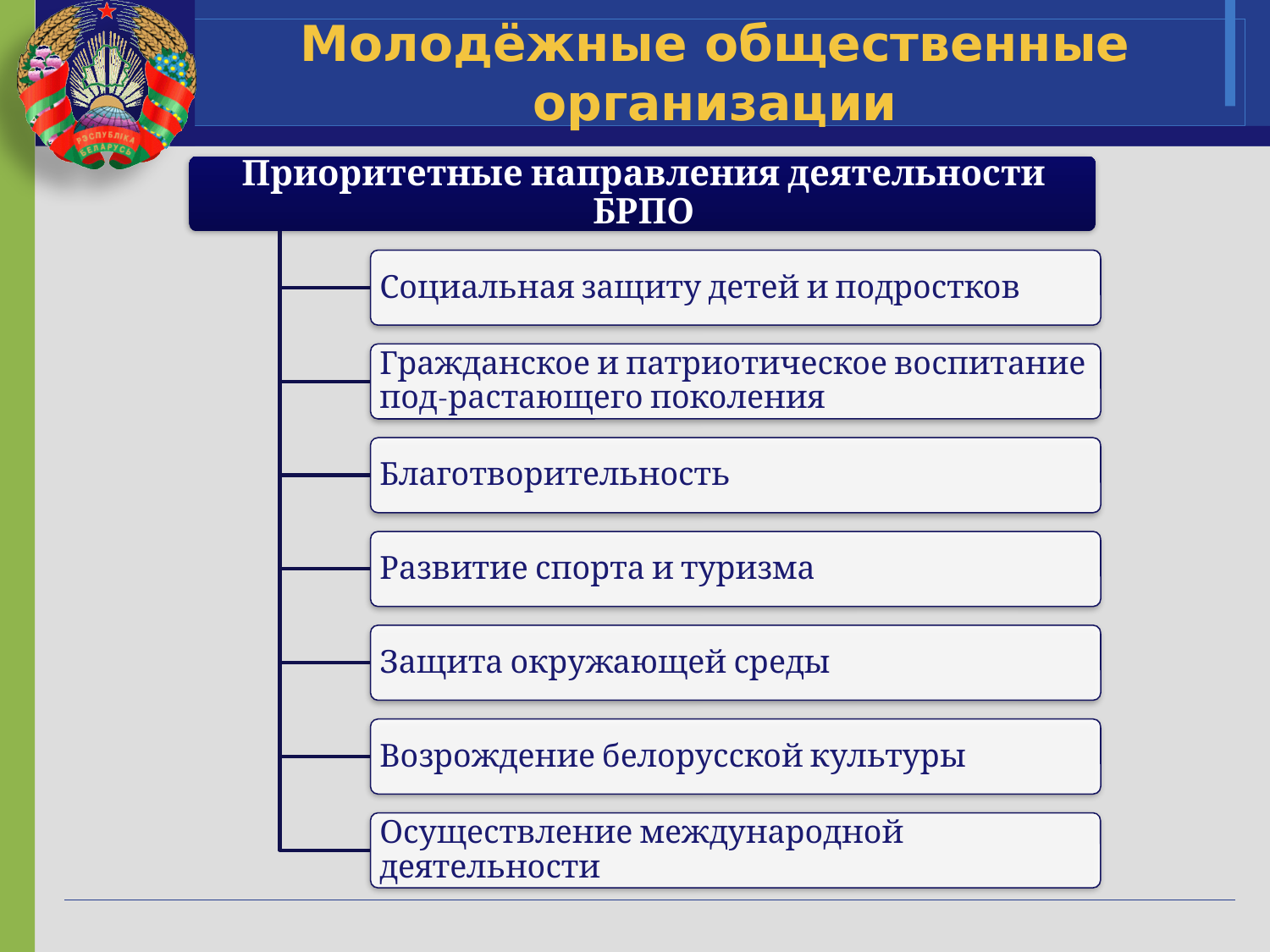

# Молодёжные общественные организации
Приоритетные направления деятельности БРПО
Социальная защиту детей и подростков
Гражданское и патриотическое воспитание под-растающего поколения
Благотворительность
Развитие спорта и туризма
Защита окружающей среды
Возрождение белорусской культуры
Осуществление международной деятельности